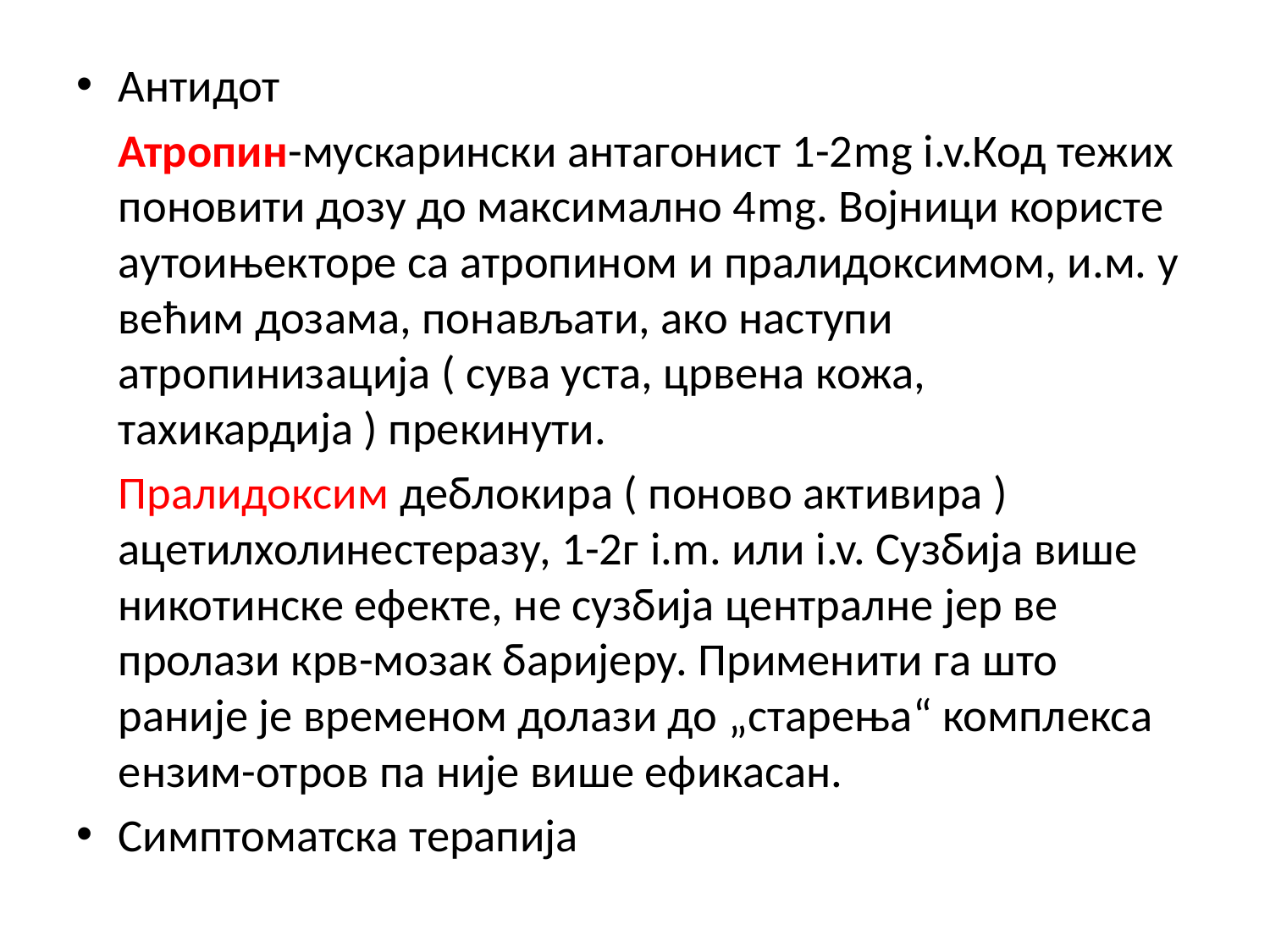

Антидот
	Атропин-мускарински антагонист 1-2mg i.v.Код тежих поновити дозу до максимално 4mg. Војници користе аутоињекторе са атропином и пралидоксимом, и.м. у већим дозама, понављати, ако наступи атропинизација ( сува уста, црвена кожа, тахикардија ) прекинути.
	Пралидоксим деблокира ( поново активира ) ацетилхолинестеразу, 1-2г i.m. или i.v. Сузбија више никотинске ефекте, не сузбија централне јер ве пролази крв-мозак баријеру. Применити га што раније је временом долази до „старења“ комплекса ензим-отров па није више ефикасан.
Симптоматска терапија